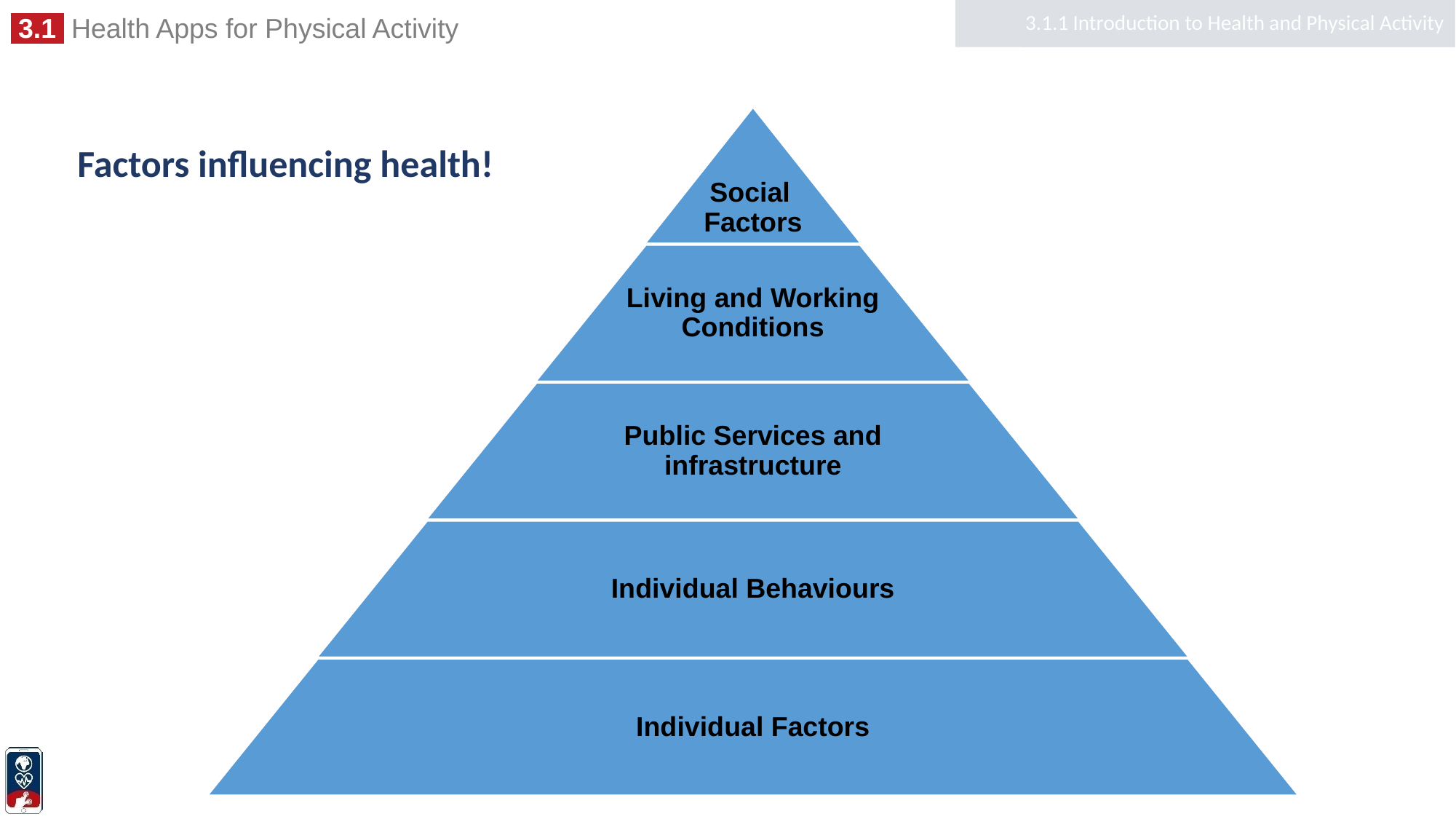

3.1.1 Introduction to Health and Physical Activity
3.1 Introduction to Health and Physical Activity

Social
Factors

Living and Working Conditions

Public Services and infrastructure

Individual Behaviours

Individual Factors
# Factors influencing health!